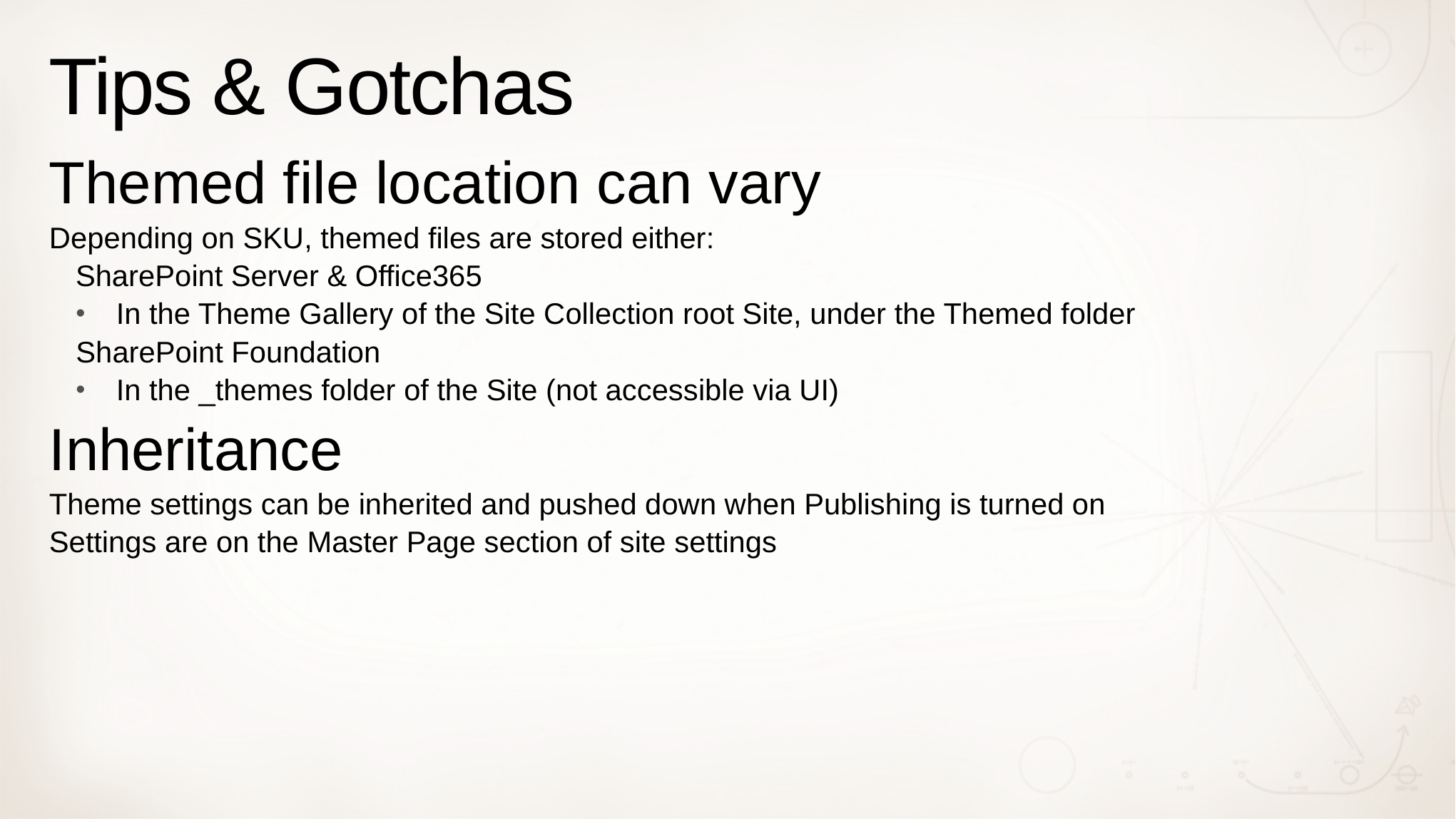

# Tips & Gotchas
Themed file location can vary
Depending on SKU, themed files are stored either:
SharePoint Server & Office365
In the Theme Gallery of the Site Collection root Site, under the Themed folder
SharePoint Foundation
In the _themes folder of the Site (not accessible via UI)
Inheritance
Theme settings can be inherited and pushed down when Publishing is turned on
Settings are on the Master Page section of site settings